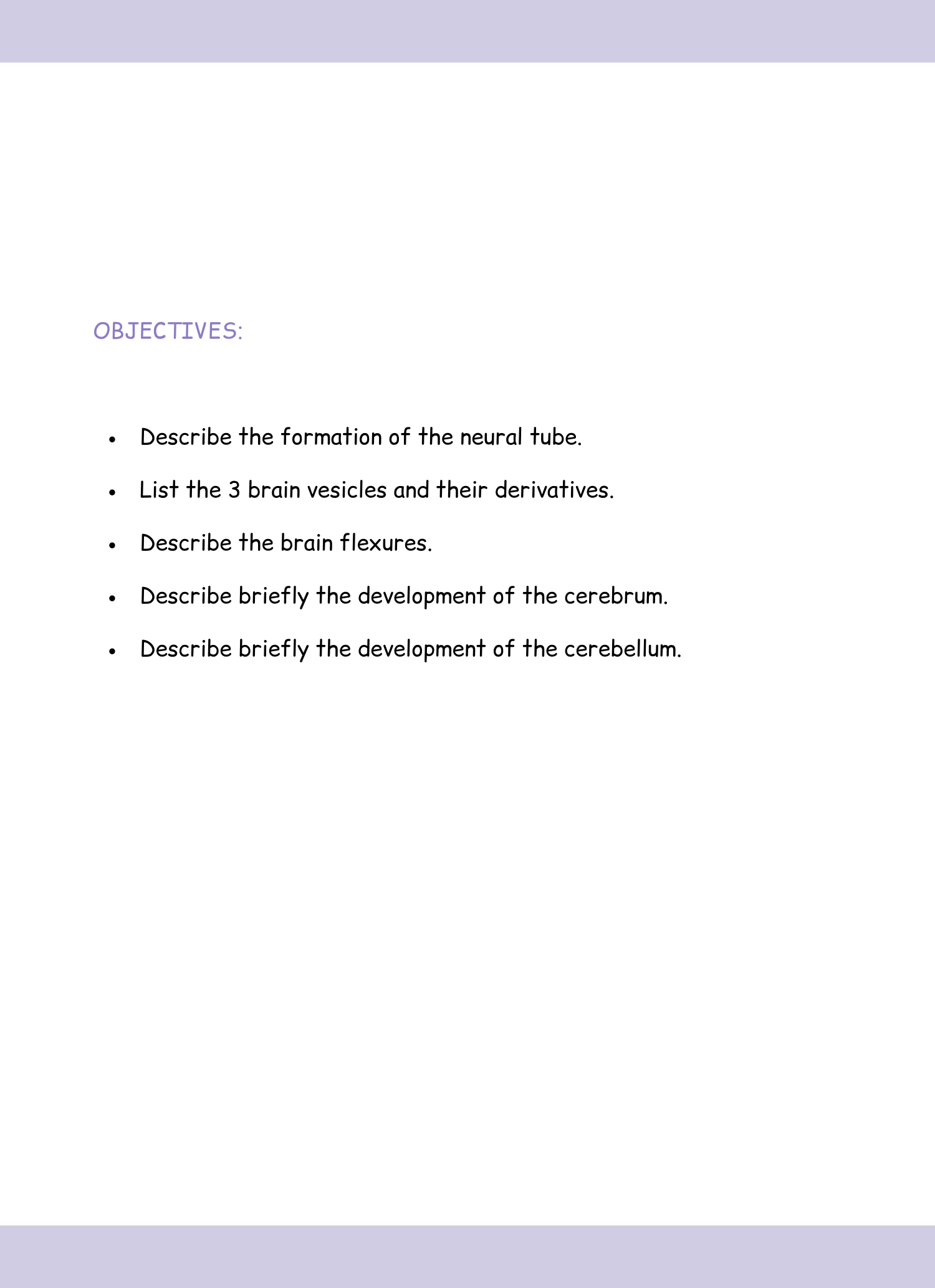

OBJECTIVES:

Describe the formation of the neural tube.
List the 3 brain vesicles and their derivatives.
Describe the brain flexures.
Describe briefly the development of the cerebrum.
Describe briefly the development of the cerebellum.